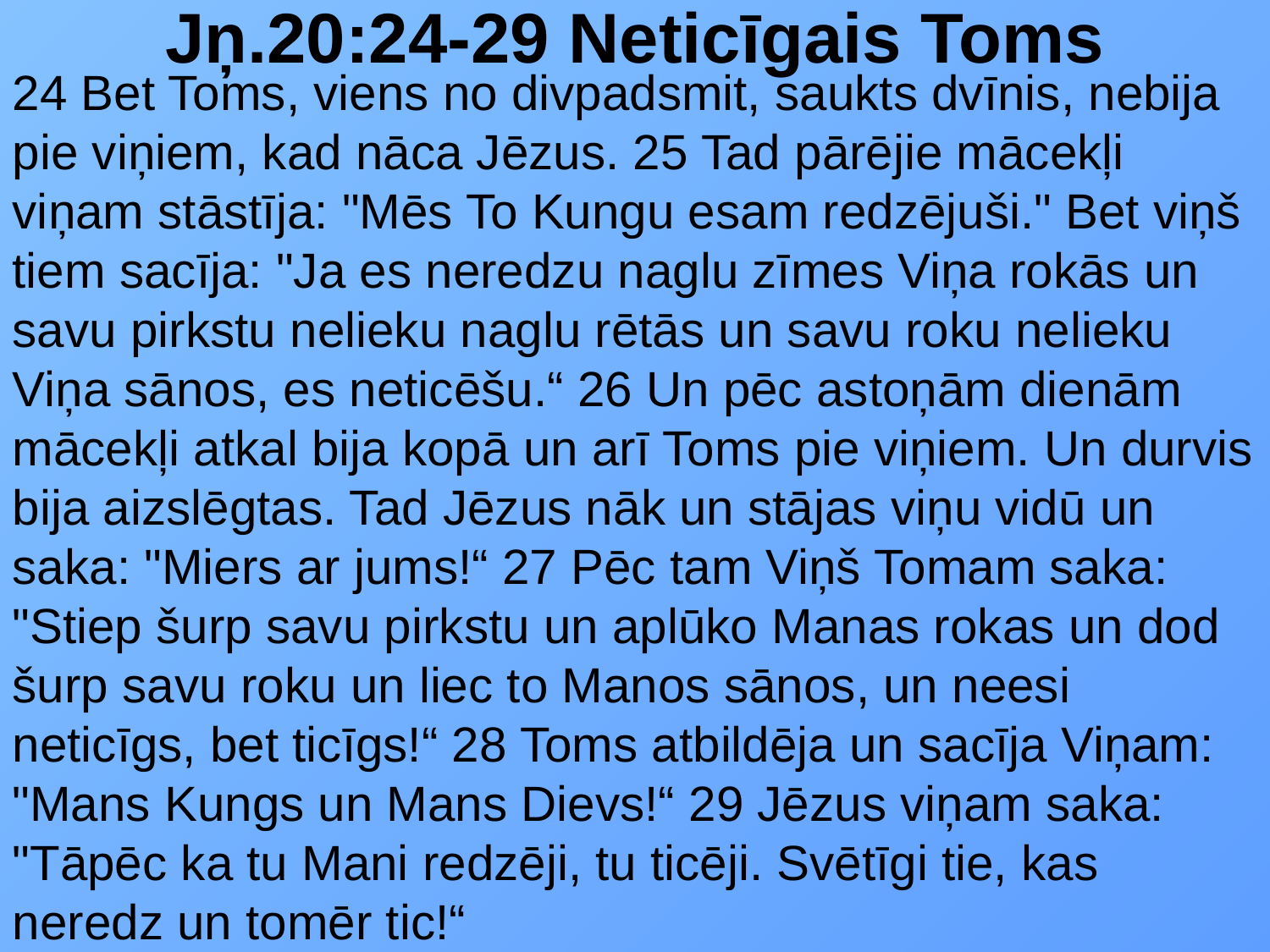

# Jņ.20:24-29 Neticīgais Toms
24 Bet Toms, viens no divpadsmit, saukts dvīnis, nebija pie viņiem, kad nāca Jēzus. 25 Tad pārējie mācekļi viņam stāstīja: "Mēs To Kungu esam redzējuši." Bet viņš tiem sacīja: "Ja es neredzu naglu zīmes Viņa rokās un savu pirkstu nelieku naglu rētās un savu roku nelieku Viņa sānos, es neticēšu.“ 26 Un pēc astoņām dienām mācekļi atkal bija kopā un arī Toms pie viņiem. Un durvis bija aizslēgtas. Tad Jēzus nāk un stājas viņu vidū un saka: "Miers ar jums!“ 27 Pēc tam Viņš Tomam saka: "Stiep šurp savu pirkstu un aplūko Manas rokas un dod šurp savu roku un liec to Manos sānos, un neesi neticīgs, bet ticīgs!“ 28 Toms atbildēja un sacīja Viņam: "Mans Kungs un Mans Dievs!“ 29 Jēzus viņam saka: "Tāpēc ka tu Mani redzēji, tu ticēji. Svētīgi tie, kas neredz un tomēr tic!“